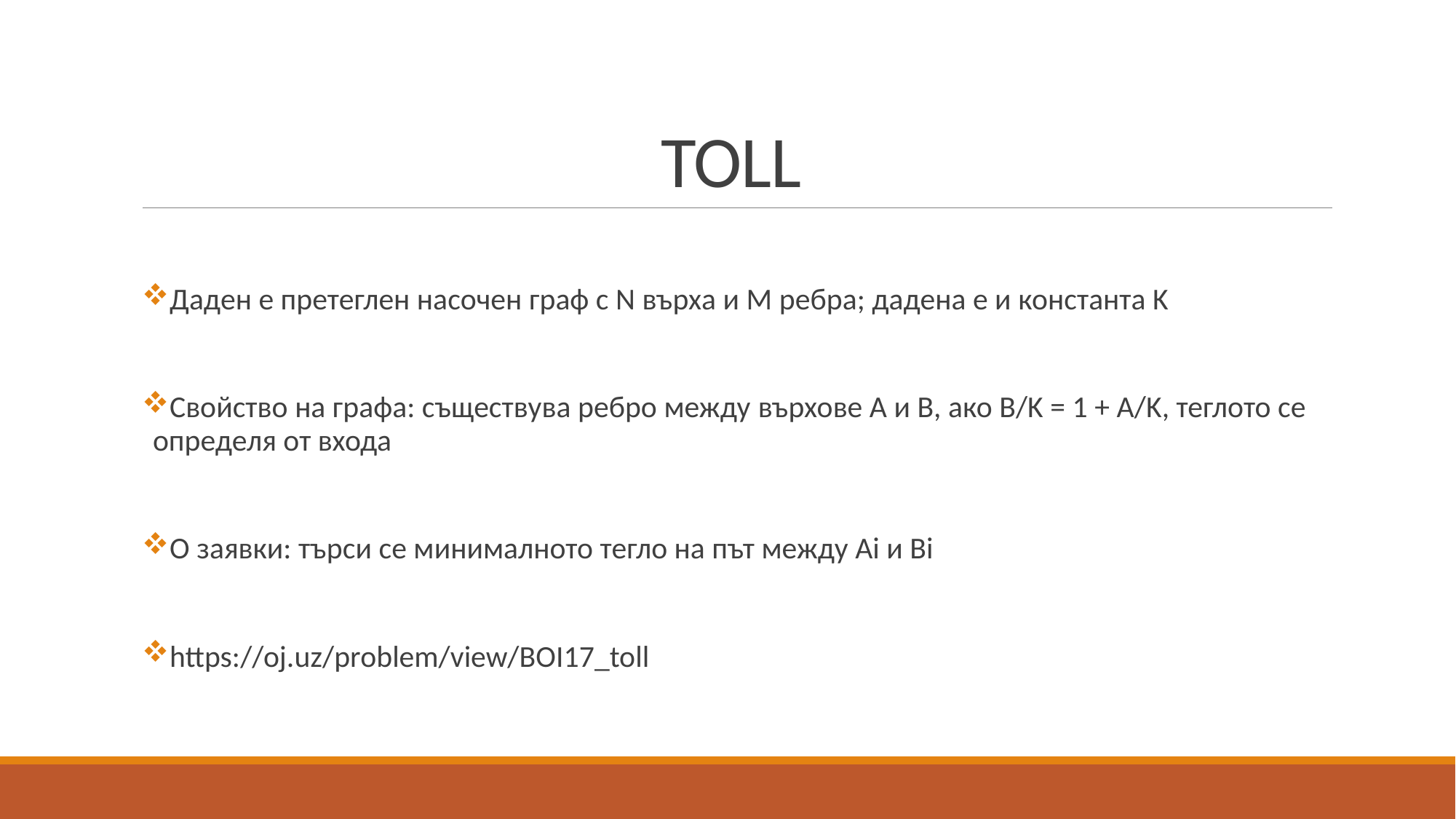

# TOLL

Даден е претеглен насочен граф с N върха и M ребра; дадена е и константа K

Свойство на графа: съществува ребро между върхове A и B, ако B/K = 1 + A/K, теглото се определя от входа

O заявки: търси се минималното тегло на път между Ai и Bi

https://oj.uz/problem/view/BOI17_toll